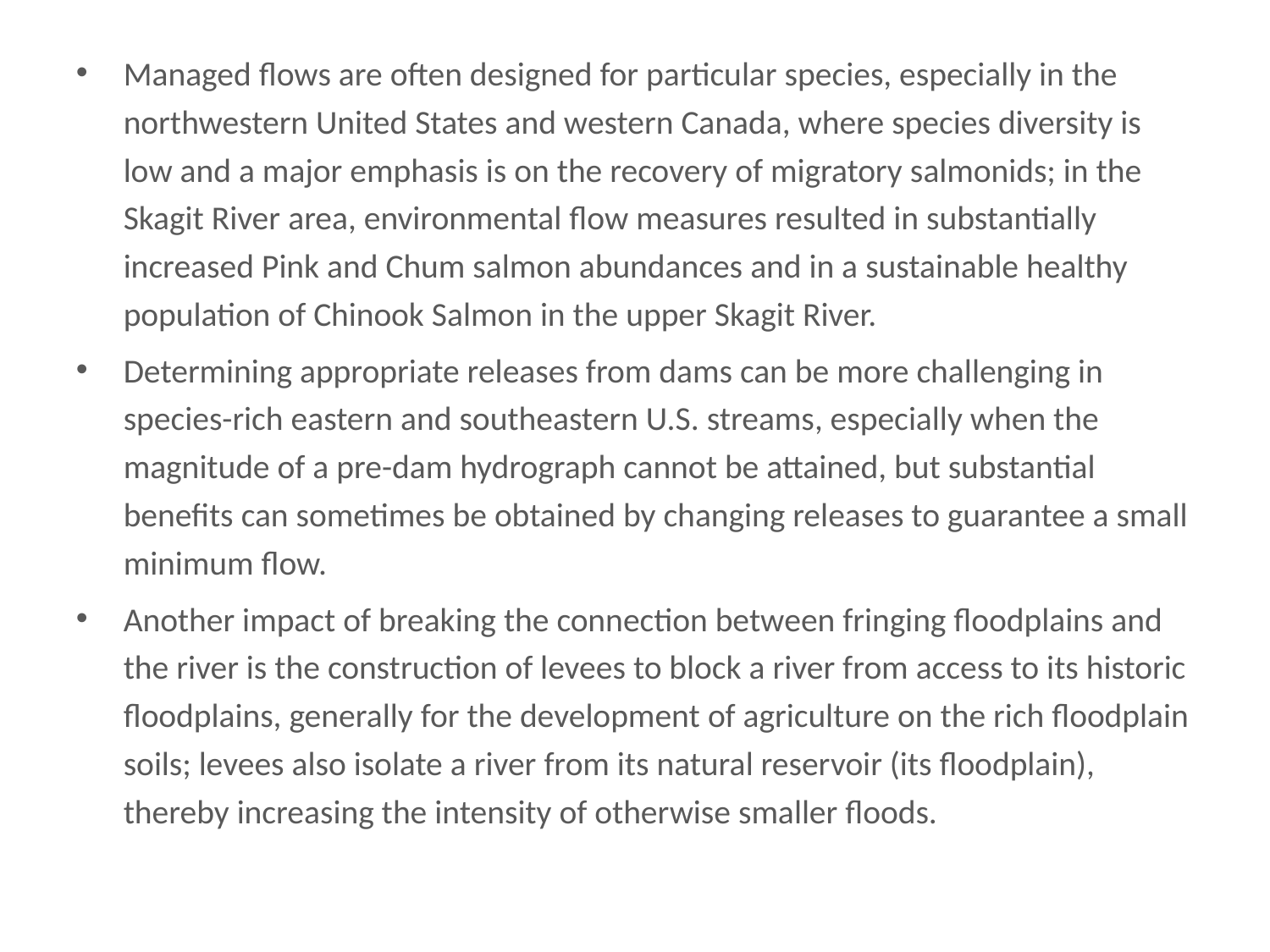

# Managed flows are often designed for particular species, especially in the no...
Managed flows are often designed for particular species, especially in the northwestern United States and western Canada, where species diversity is low and a major emphasis is on the recovery of migratory salmonids; in the Skagit River area, environmental flow measures resulted in substantially increased Pink and Chum salmon abundances and in a sustainable healthy population of Chinook Salmon in the upper Skagit River.
Determining appropriate releases from dams can be more challenging in species-rich eastern and southeastern U.S. streams, especially when the magnitude of a pre-dam hydrograph cannot be attained, but substantial benefits can sometimes be obtained by changing releases to guarantee a small minimum flow.
Another impact of breaking the connection between fringing floodplains and the river is the construction of levees to block a river from access to its historic floodplains, generally for the development of agriculture on the rich floodplain soils; levees also isolate a river from its natural reservoir (its floodplain), thereby increasing the intensity of otherwise smaller floods.